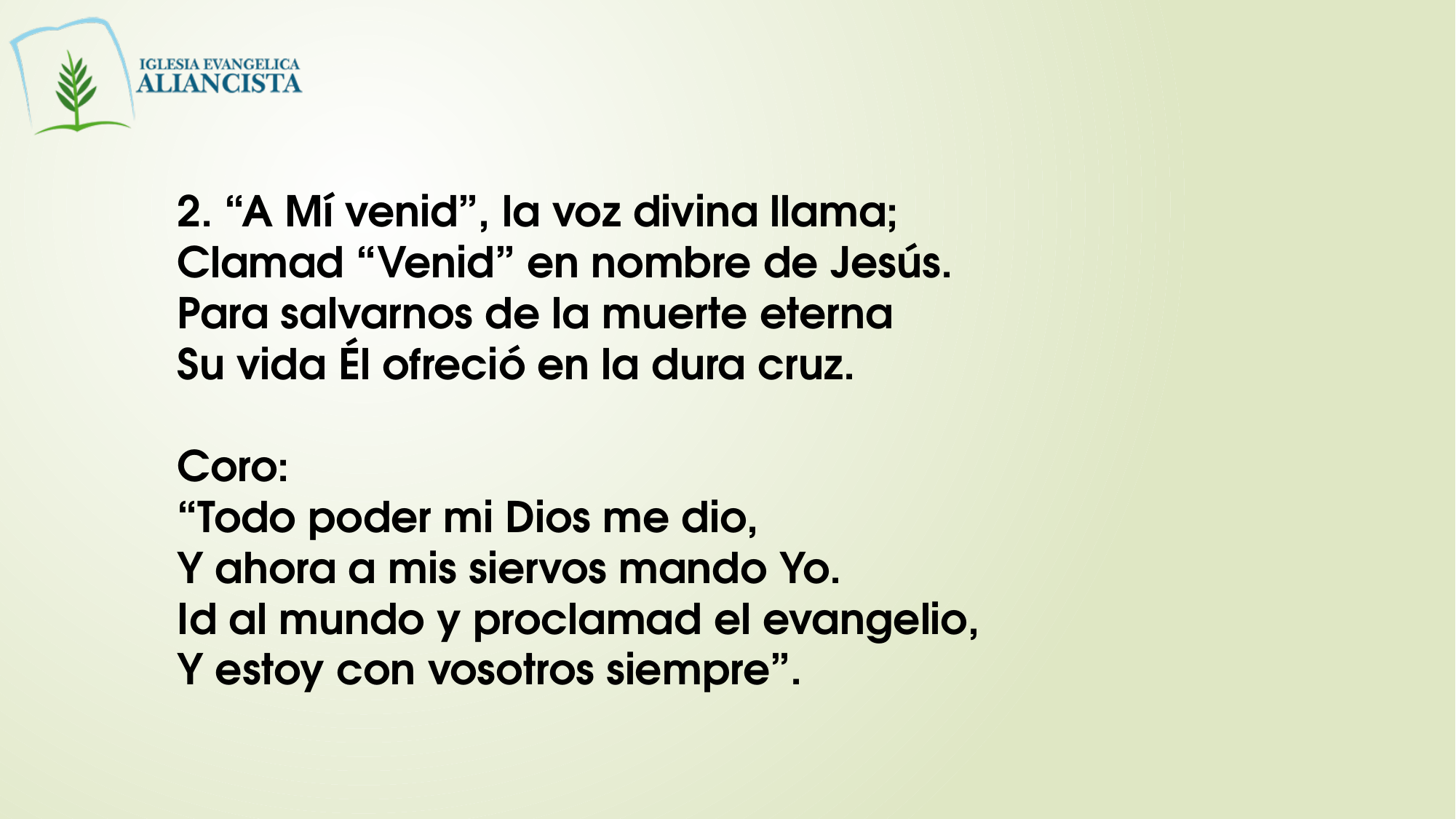

2. “A Mí venid”, la voz divina llama;
Clamad “Venid” en nombre de Jesús.
Para salvarnos de la muerte eterna
Su vida Él ofreció en la dura cruz.

Coro:
“Todo poder mi Dios me dio,
Y ahora a mis siervos mando Yo.
Id al mundo y proclamad el evangelio,
Y estoy con vosotros siempre”.